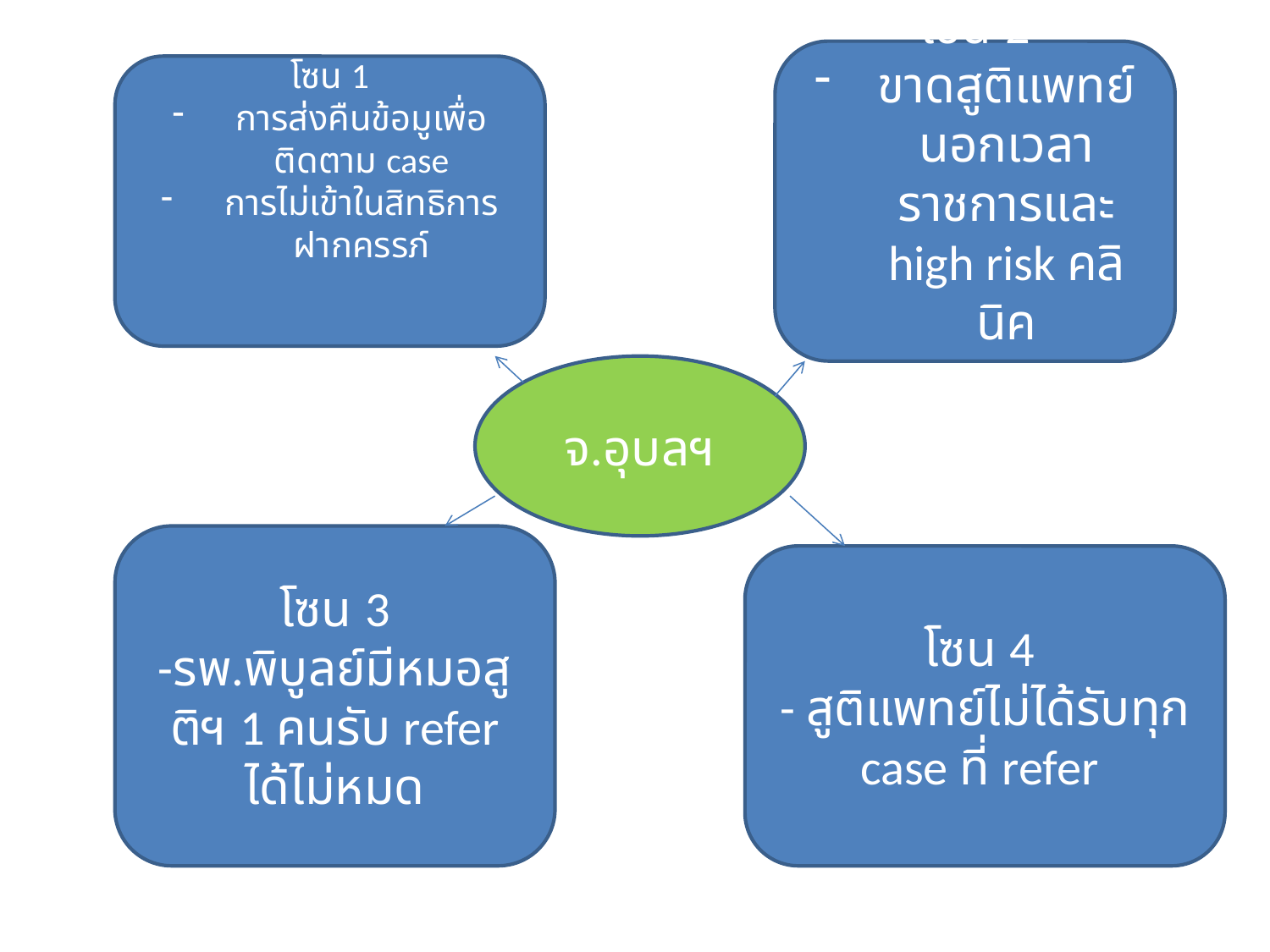

โซน 2
ขาดสูติแพทย์นอกเวลาราชการและ high risk คลินิค

โซน 1
การส่งคืนข้อมูเพื่อติดตาม case
การไม่เข้าในสิทธิการฝากครรภ์

จ.อุบลฯ
โซน 3
-รพ.พิบูลย์มีหมอสูติฯ 1 คนรับ refer ได้ไม่หมด
โซน 4
- สูติแพทย์ไม่ได้รับทุก case ที่ refer